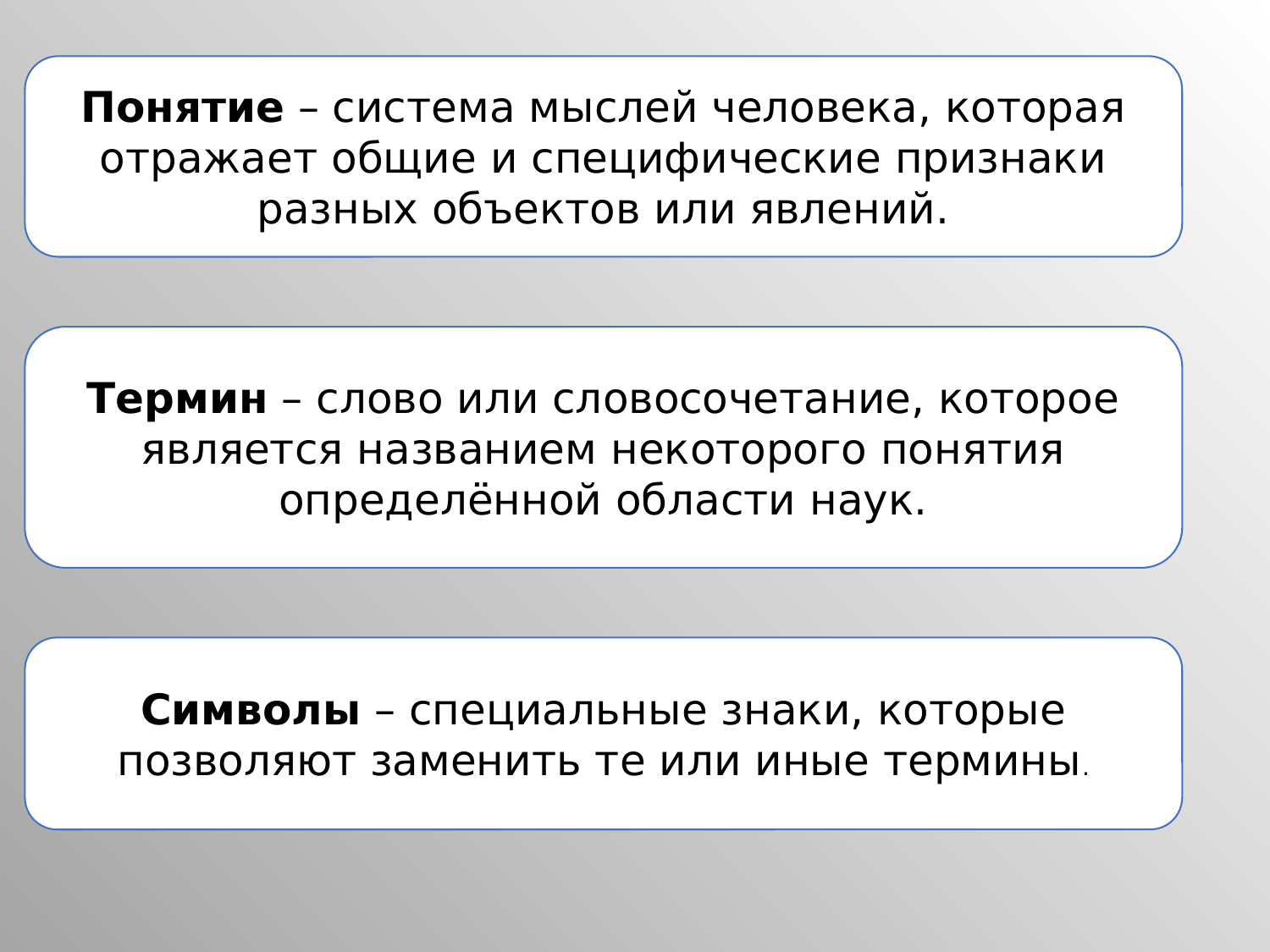

Понятие – система мыслей человека, которая отражает общие и специфические признаки разных объектов или явлений.
Термин – слово или словосочетание, которое является названием некоторого понятия определённой области наук.
Символы – специальные знаки, которые позволяют заменить те или иные термины.